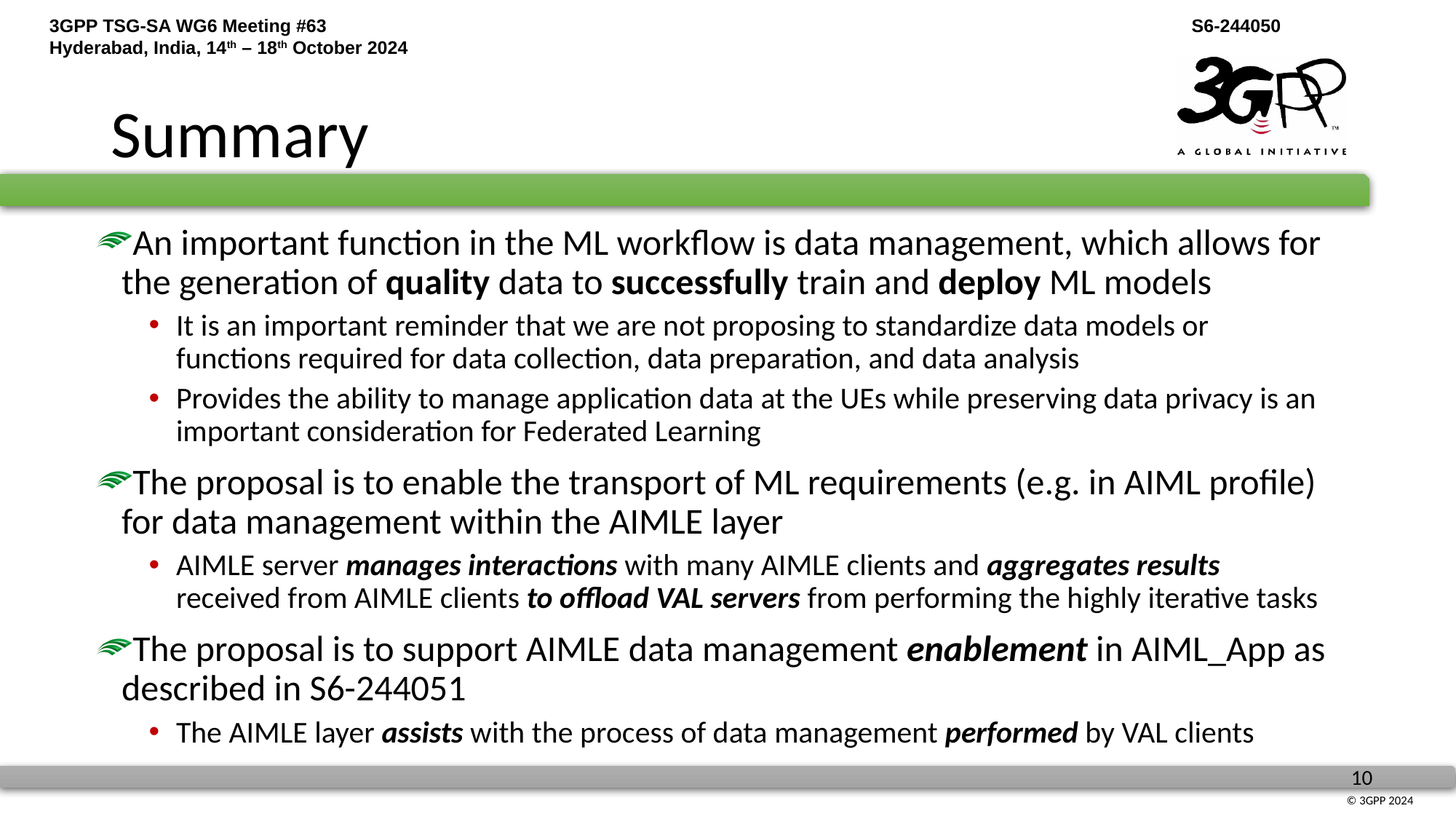

# Summary
An important function in the ML workflow is data management, which allows for the generation of quality data to successfully train and deploy ML models
It is an important reminder that we are not proposing to standardize data models or functions required for data collection, data preparation, and data analysis
Provides the ability to manage application data at the UEs while preserving data privacy is an important consideration for Federated Learning
The proposal is to enable the transport of ML requirements (e.g. in AIML profile) for data management within the AIMLE layer
AIMLE server manages interactions with many AIMLE clients and aggregates results received from AIMLE clients to offload VAL servers from performing the highly iterative tasks
The proposal is to support AIMLE data management enablement in AIML_App as described in S6-244051
The AIMLE layer assists with the process of data management performed by VAL clients